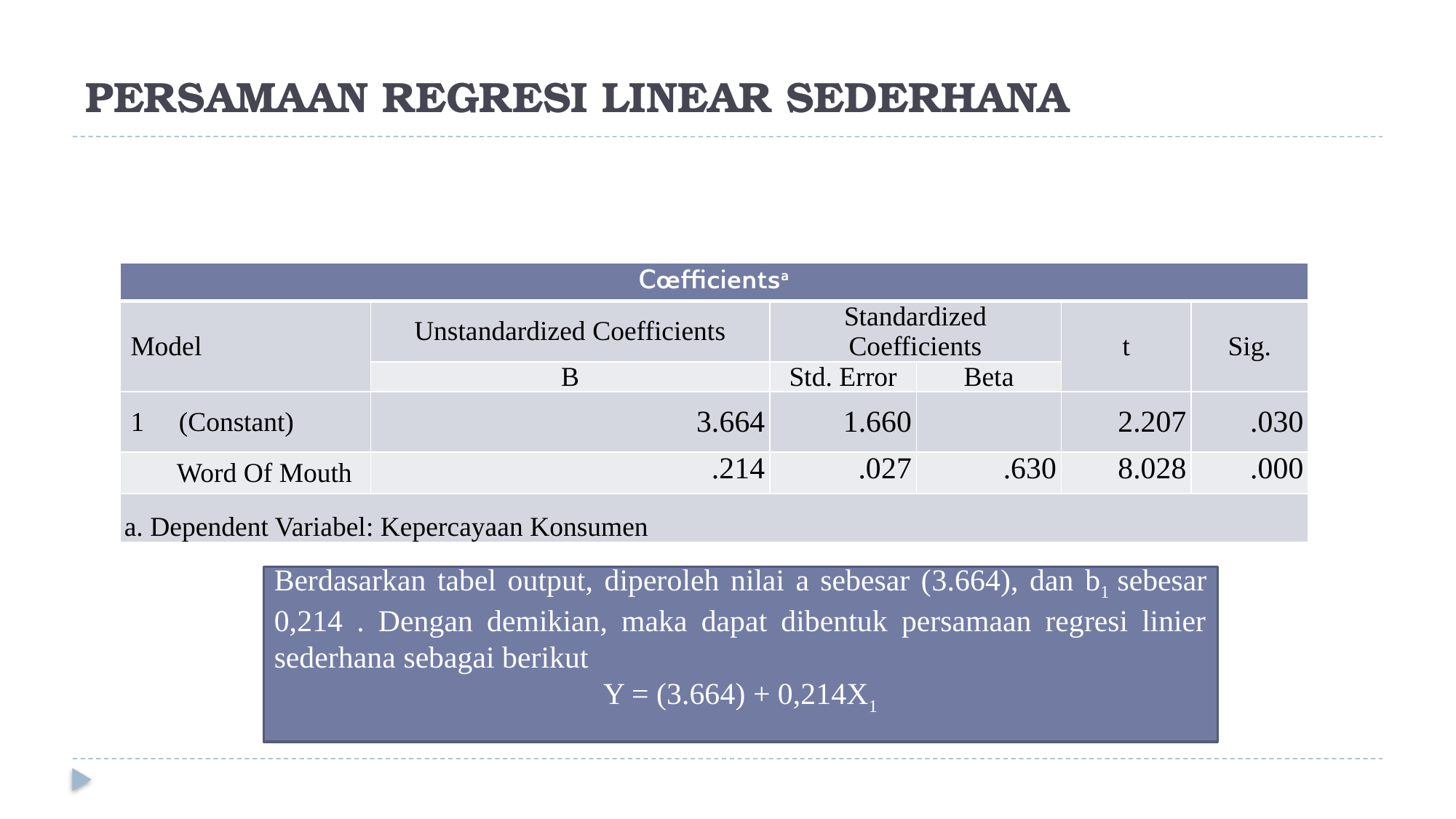

PERSAMAAN REGRESI LINEAR SEDERHANA
| Coefficientsa |  |  |  |  |  |
| --- | --- | --- | --- | --- | --- |
| Model | Unstandardized Coefficients | Standardized Coefficients |  | t | Sig. |
|  | B | Std. Error | Beta |  |  |
| 1 (Constant) | 3.664 | 1.660 |  | 2.207 | .030 |
| Word Of Mouth | .214 | .027 | .630 | 8.028 | .000 |
| a. Dependent Variabel: Kepercayaan Konsumen |  |  |  |  |  |
Berdasarkan tabel output, diperoleh nilai a sebesar (3.664), dan b1 sebesar 0,214 . Dengan demikian, maka dapat dibentuk persamaan regresi linier sederhana sebagai berikut
Y = (3.664) + 0,214X1